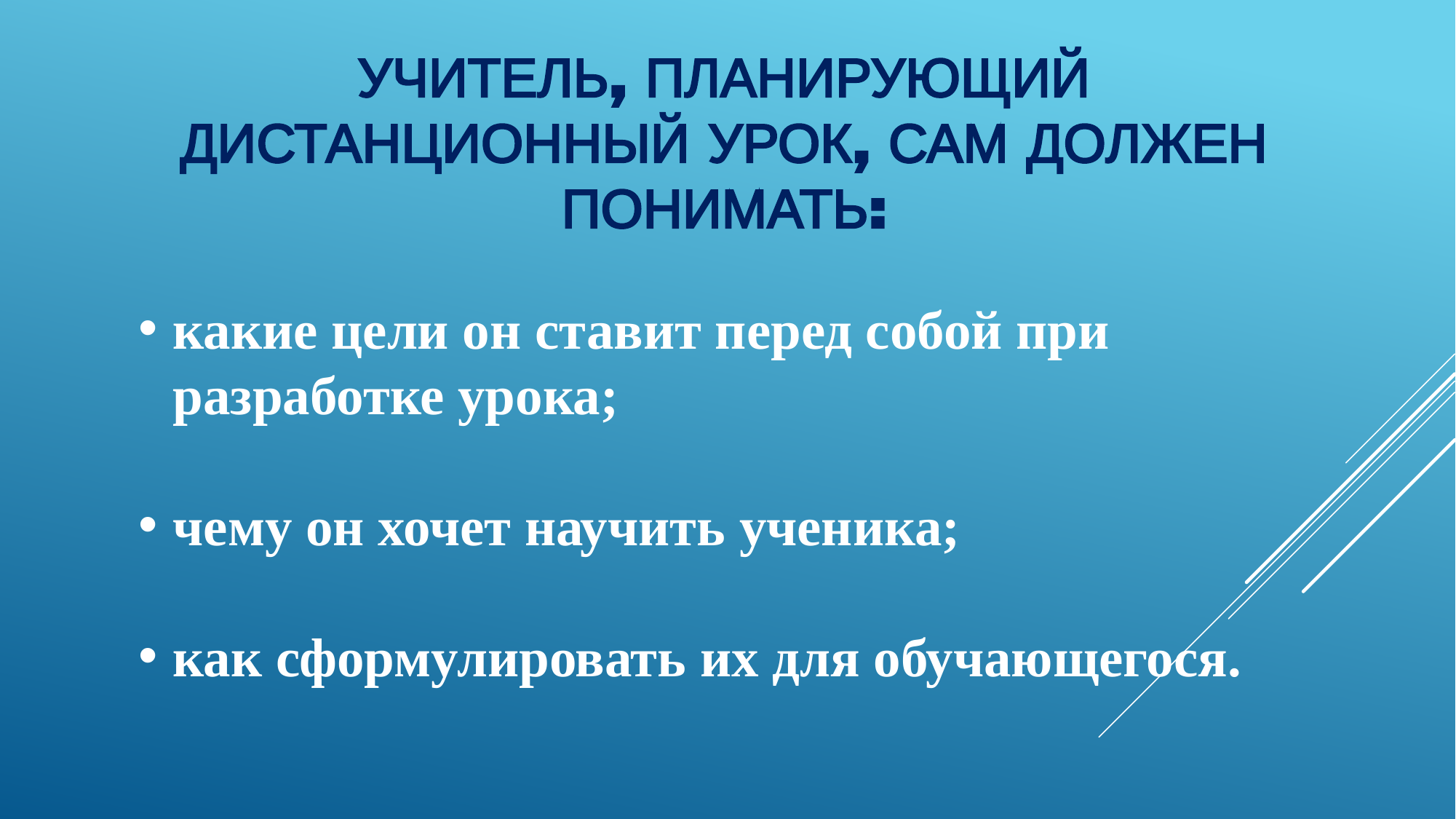

# Учитель, планирующий дистанционный урок, сам должен понимать:
какие цели он ставит перед собой при разработке урока;

чему он хочет научить ученика;

как сформулировать их для обучающегося.